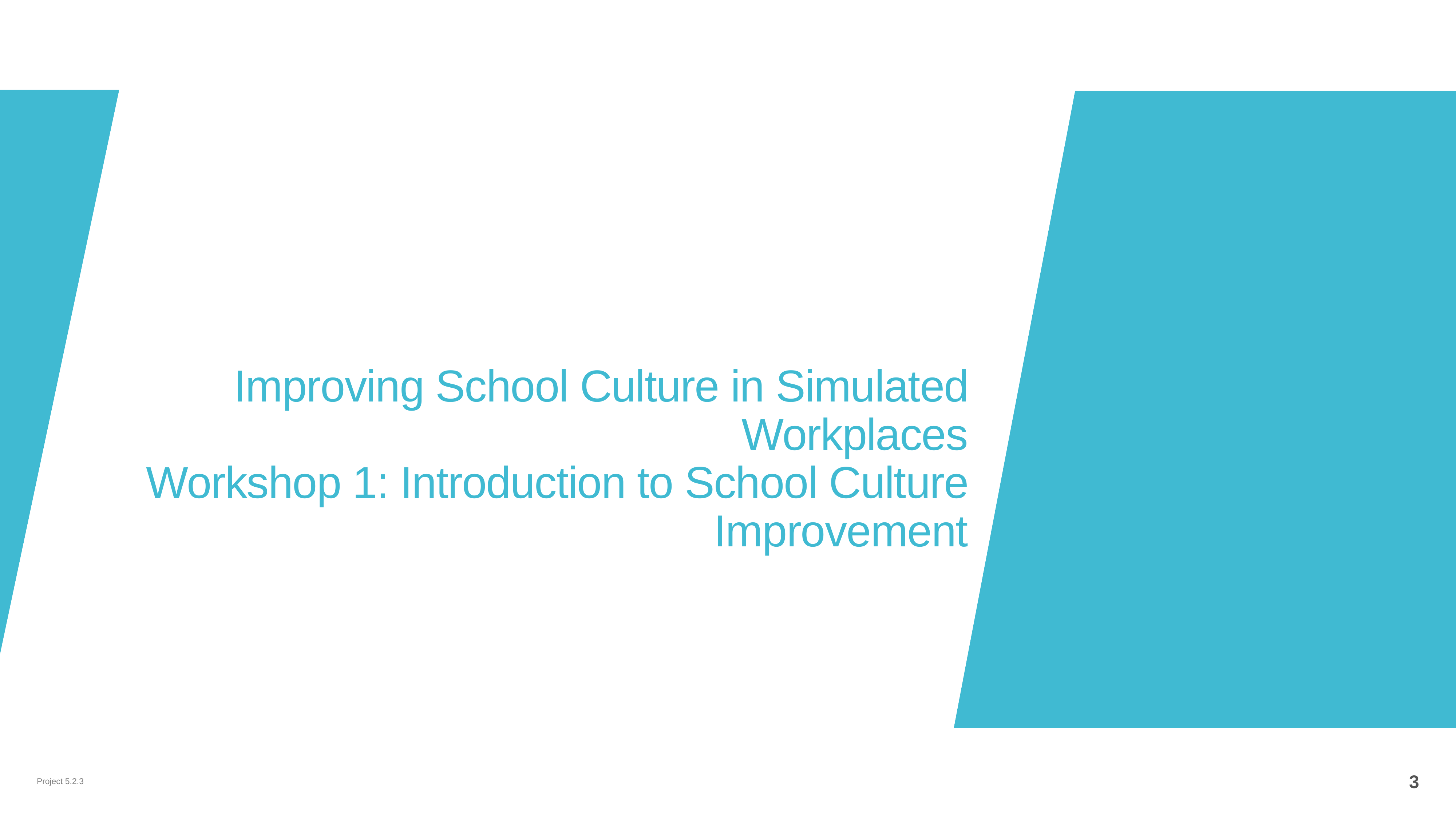

# Improving School Culture in Simulated Workplaces Workshop 1: Introduction to School Culture Improvement
Project 5.2.3
3